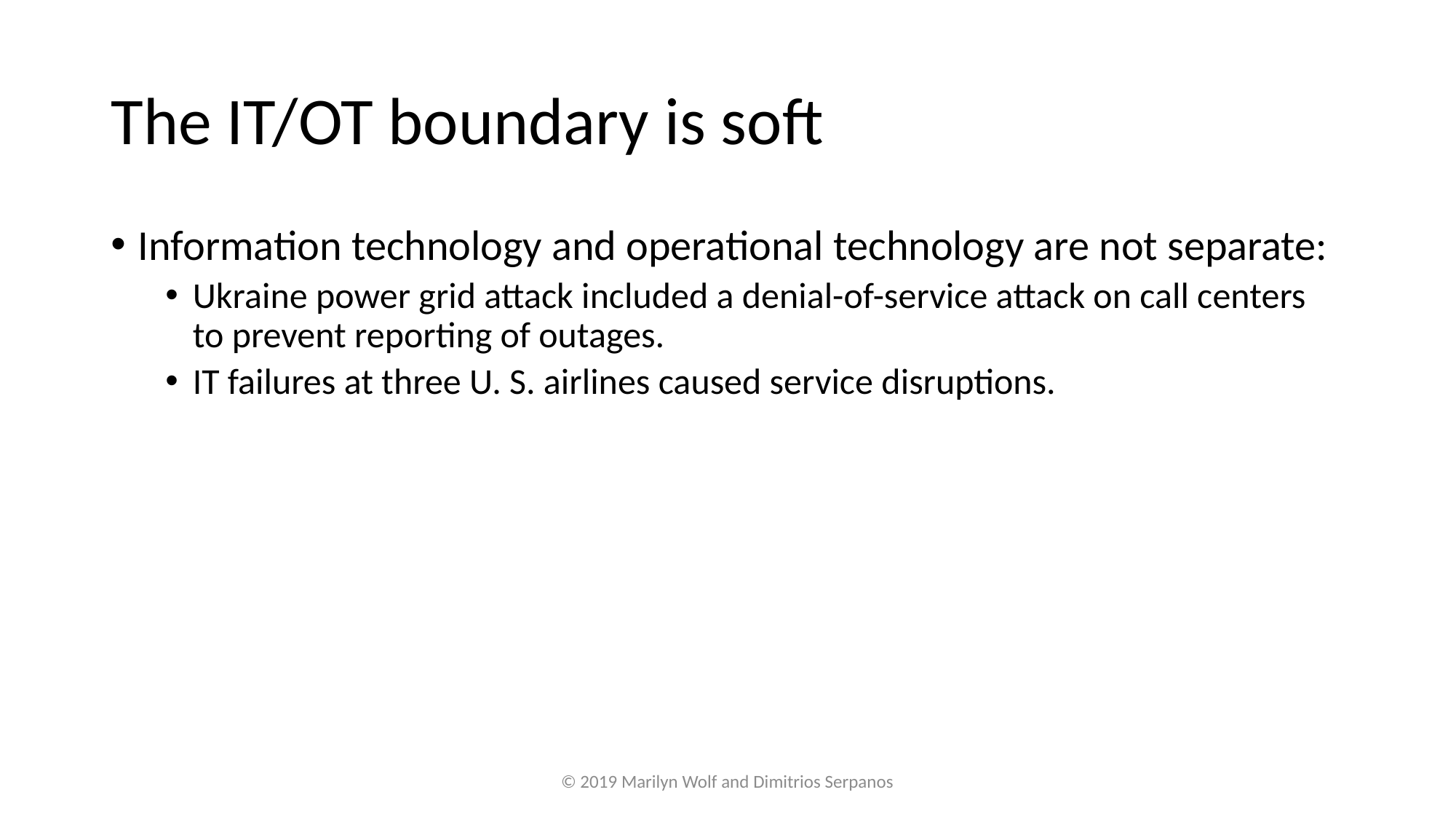

# The IT/OT boundary is soft
Information technology and operational technology are not separate:
Ukraine power grid attack included a denial-of-service attack on call centers to prevent reporting of outages.
IT failures at three U. S. airlines caused service disruptions.
© 2019 Marilyn Wolf and Dimitrios Serpanos